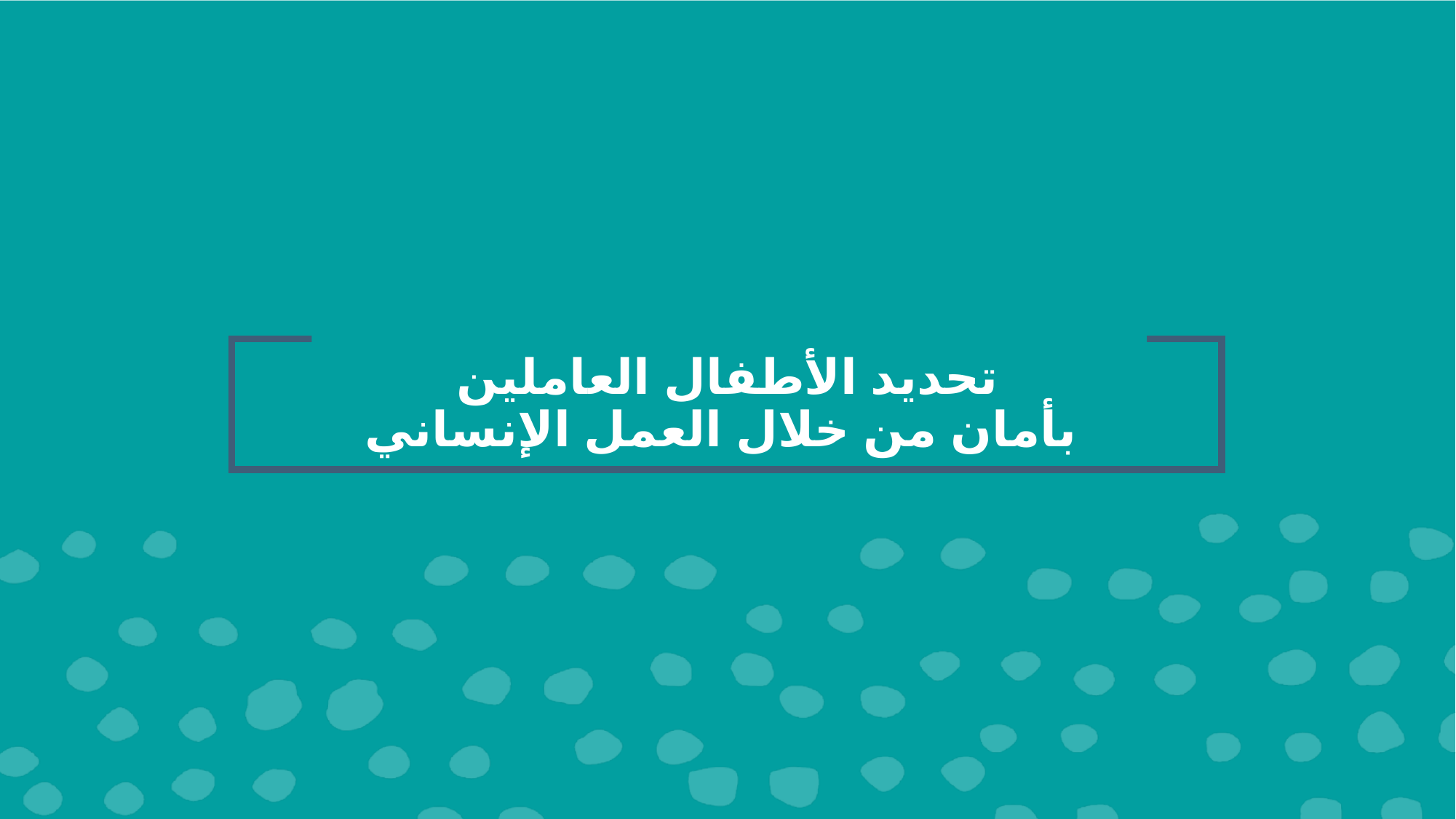

# تحديد الأطفال العاملين بأمان من خلال العمل الإنساني